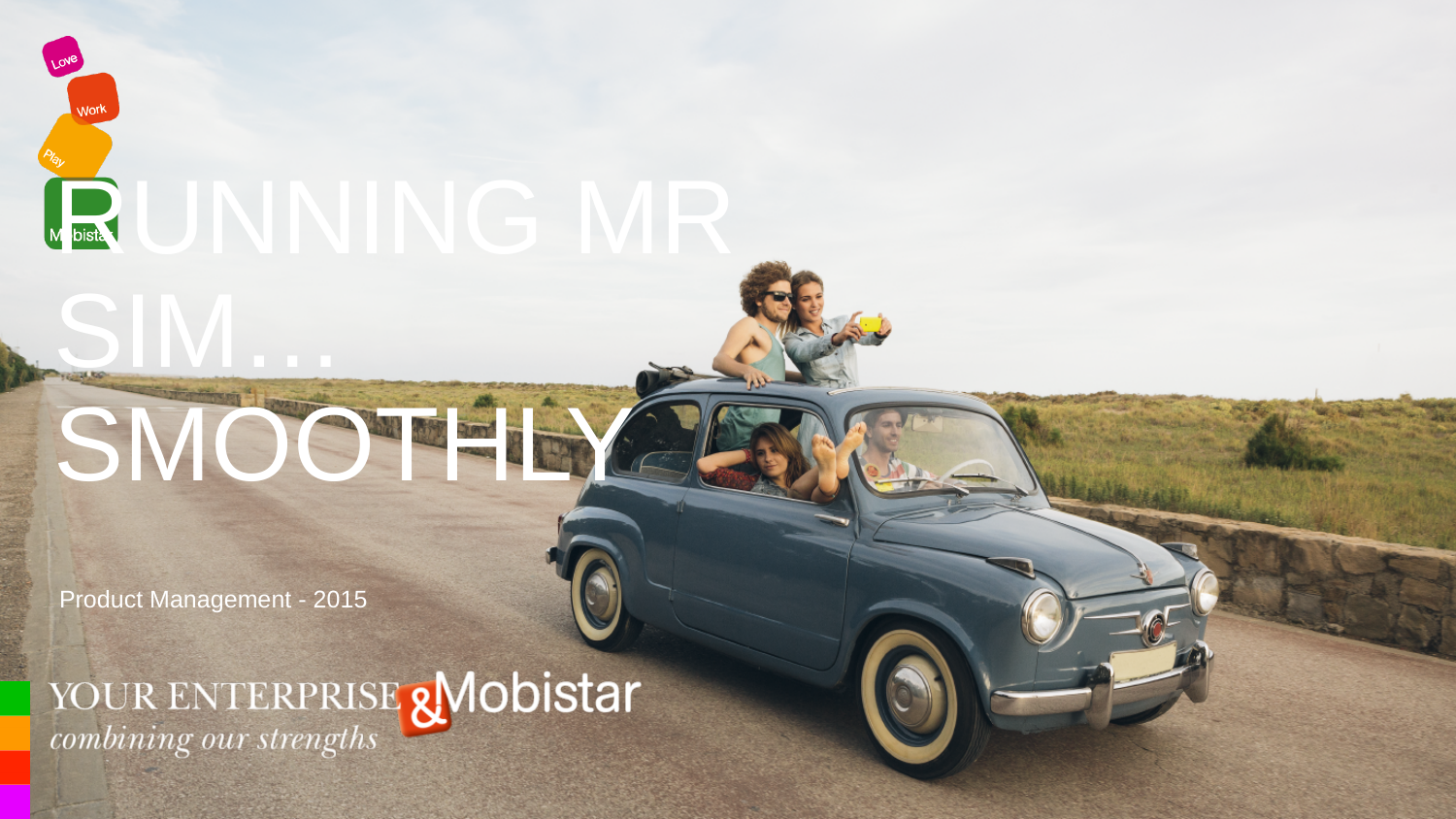

# Running Mr Sim…smoothly
Product Management - 2015